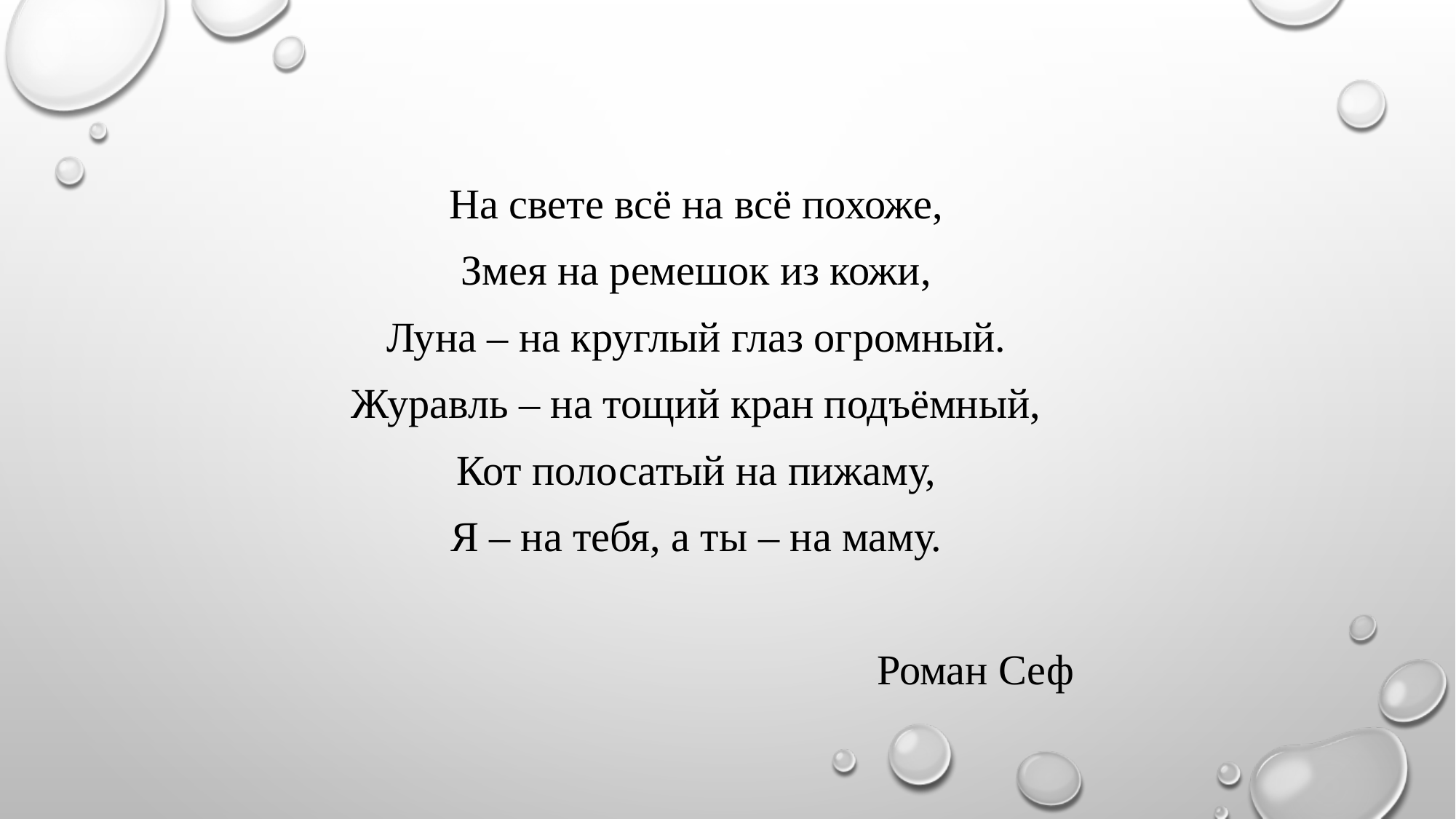

На свете всё на всё похоже,
Змея на ремешок из кожи,
Луна – на круглый глаз огромный.
Журавль – на тощий кран подъёмный,
Кот полосатый на пижаму,
Я – на тебя, а ты – на маму.

Роман Сеф